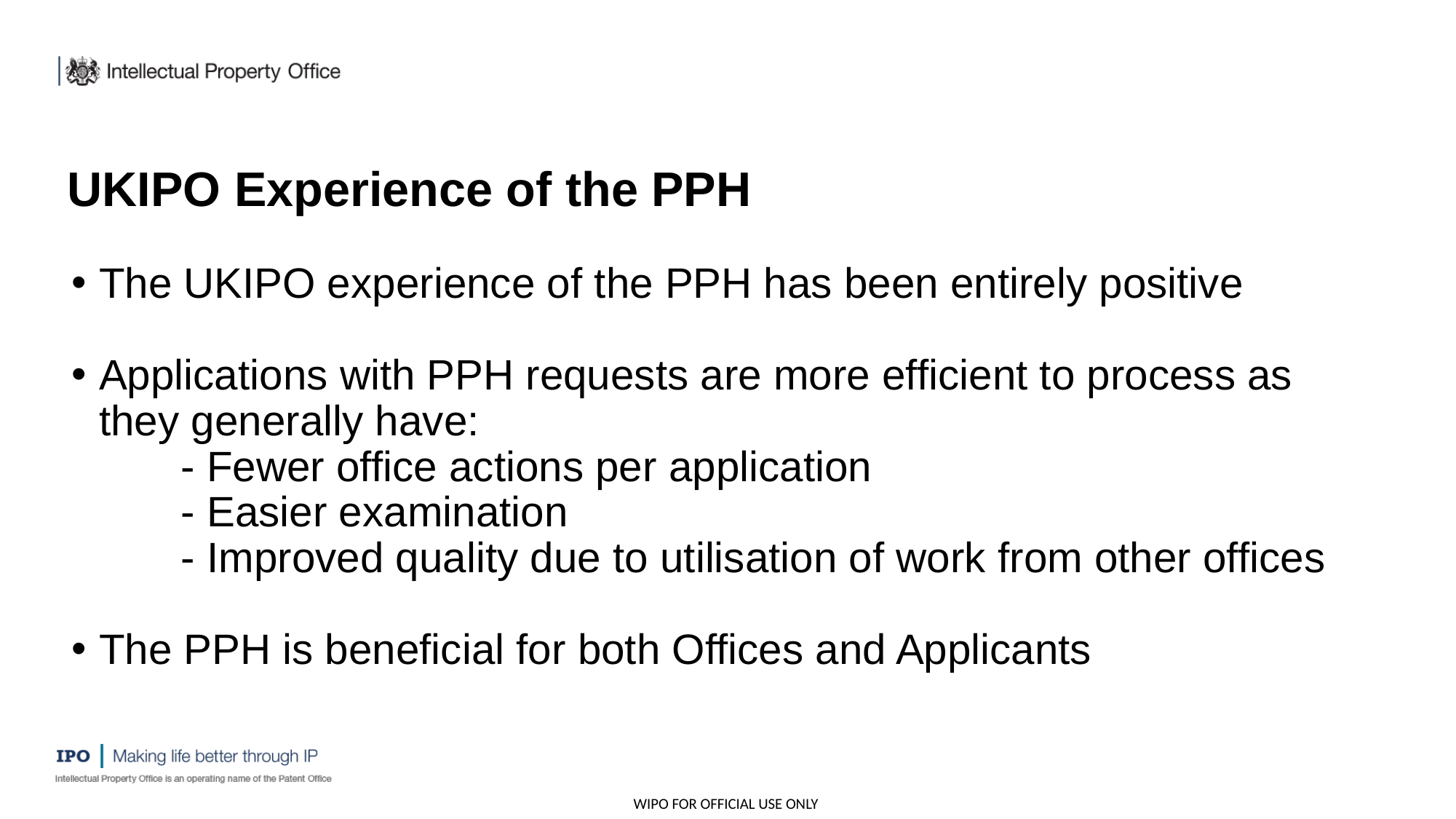

# UKIPO Experience of the PPH
The UKIPO experience of the PPH has been entirely positive

Applications with PPH requests are more efficient to process as they generally have:
	- Fewer office actions per application
	- Easier examination
	- Improved quality due to utilisation of work from other offices

The PPH is beneficial for both Offices and Applicants